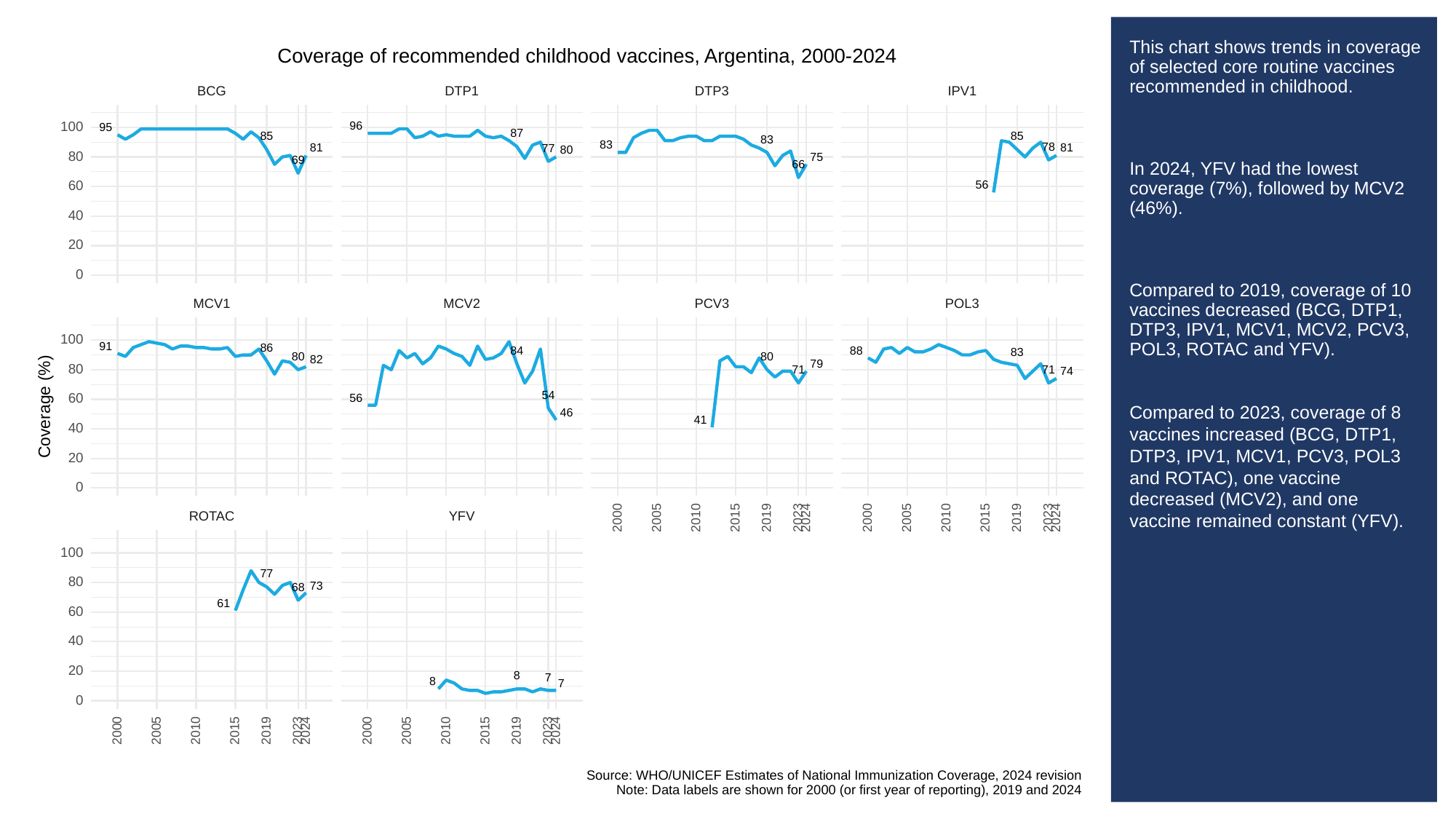

# This chart shows trends in coverage of selected core routine vaccines recommended in childhood.

In 2024, YFV had the lowest coverage (7%), followed by MCV2 (46%).

Compared to 2019, coverage of 10 vaccines decreased (BCG, DTP1, DTP3, IPV1, MCV1, MCV2, PCV3, POL3, ROTAC and YFV).

Compared to 2023, coverage of 8 vaccines increased (BCG, DTP1, DTP3, IPV1, MCV1, PCV3, POL3 and ROTAC), one vaccine decreased (MCV2), and one vaccine remained constant (YFV).

Coverage of recommended childhood vaccines, Argentina, 2000-2024
BCG
DTP3
DTP1
IPV1

96
100
95

87

85
85
83

83

78
81
81
77
80
80
75
69

66

56
60

40

20

0

POL3
PCV3
MCV1
MCV2

100

91
86

88
84
83
80
80

82

79
80
71
71
74

54
56
60
Coverage (%)

46

41
40

20

0

ROTAC
YFV
2023
2023
2000
2005
2010
2015
2019
2024
2000
2005
2010
2015
2019
2024

100

77

80
73

68

61
60

40

20

8
7
8
7

0

2023
2023
2000
2005
2010
2015
2019
2024
2000
2005
2010
2015
2019
2024
Source: WHO/UNICEF Estimates of National Immunization Coverage, 2024 revision
Note: Data labels are shown for 2000 (or first year of reporting), 2019 and 2024